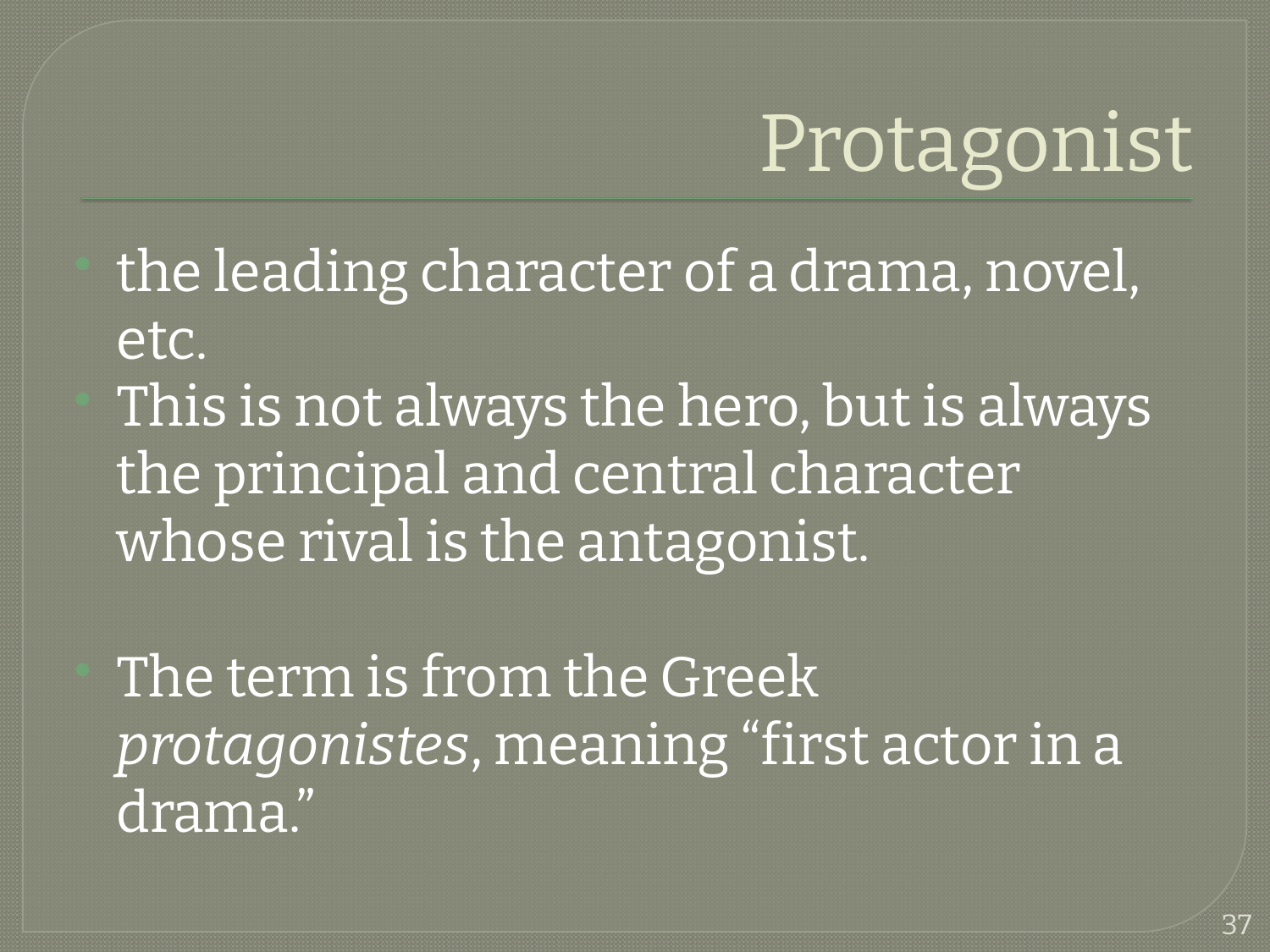

# Protagonist
the leading character of a drama, novel, etc.
This is not always the hero, but is always the principal and central character whose rival is the antagonist.

The term is from the Greek protagonistes, meaning “first actor in a drama.”
37